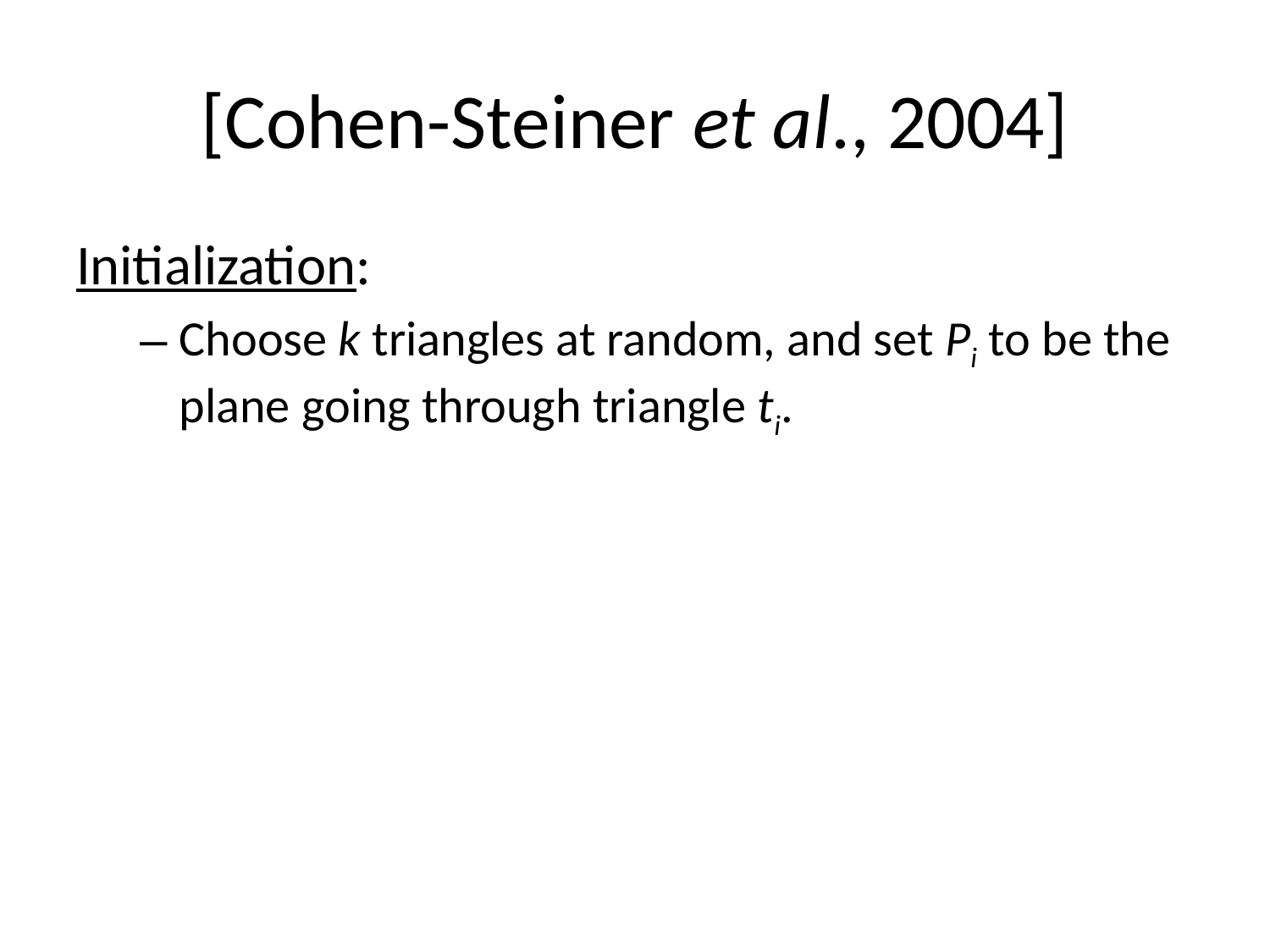

# [Cohen-Steiner et al., 2004]
Initialization:
Choose k triangles at random, and set Pi to be the plane going through triangle ti.